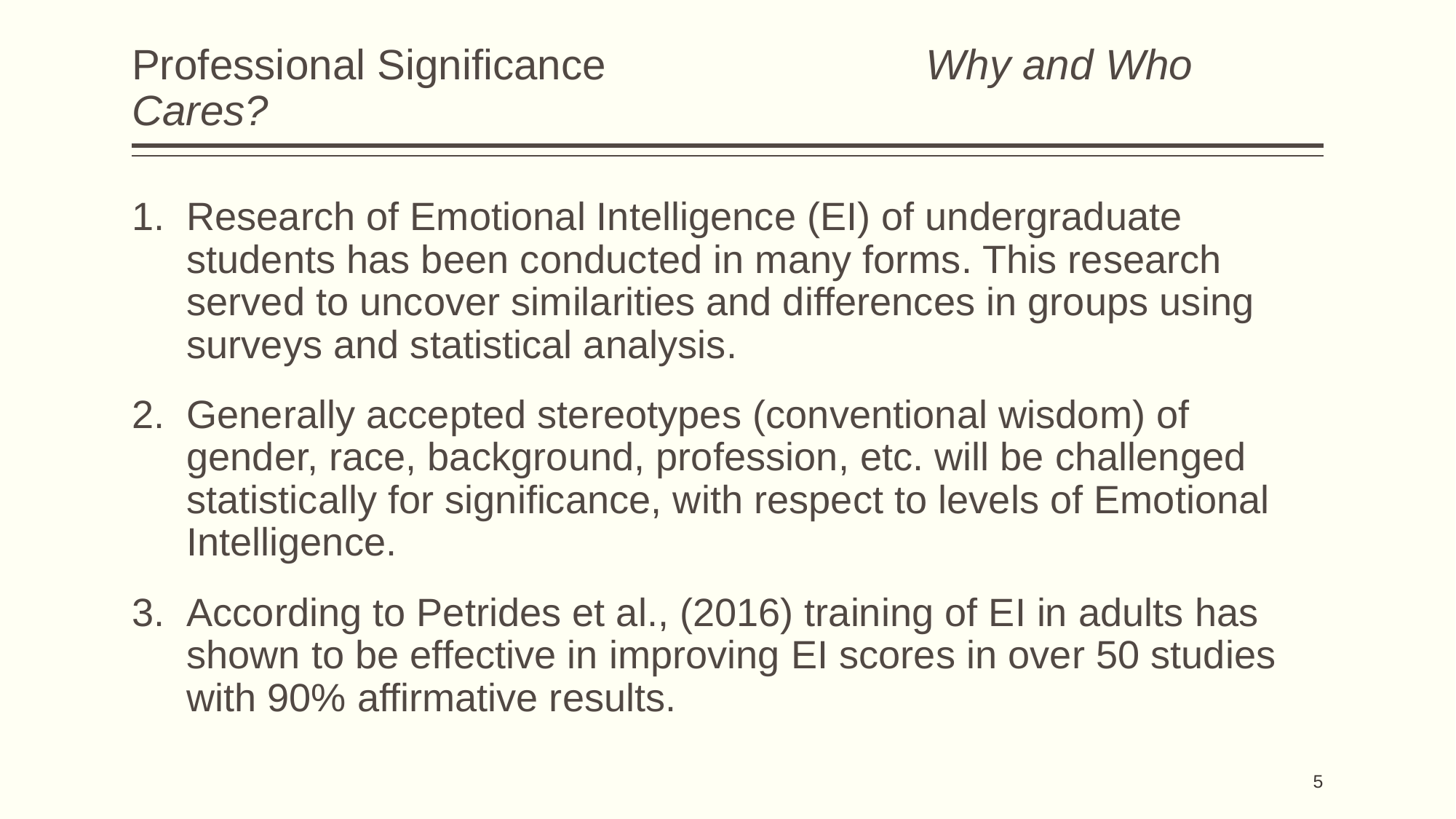

# Professional Significance                           Why and Who Cares?
Research of Emotional Intelligence (EI) of undergraduate students has been conducted in many forms. This research served to uncover similarities and differences in groups using surveys and statistical analysis.
Generally accepted stereotypes (conventional wisdom) of gender, race, background, profession, etc. will be challenged statistically for significance, with respect to levels of Emotional Intelligence.
According to Petrides et al., (2016) training of EI in adults has shown to be effective in improving EI scores in over 50 studies with 90% affirmative results.
5